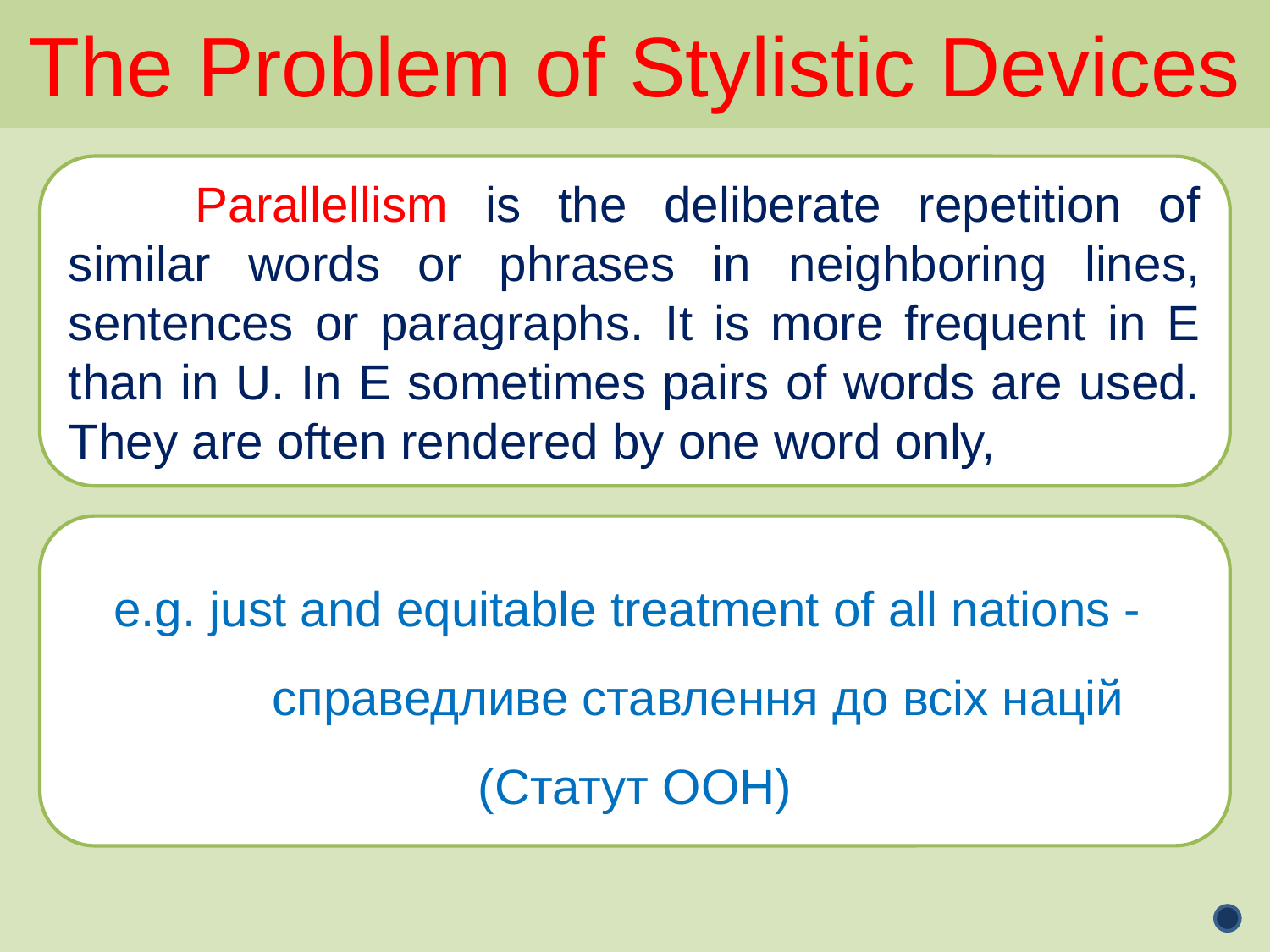

The Problem of Stylistic Devices

	Parallellism is the deliberate repetition of similar words or phrases in neighboring lines, sentences or paragraphs. It is more frequent in E than in U. In E sometimes pairs of words are used. They are often rendered by one word only,

e.g. just and equitable treatment of all nations - 	справедливе ставлення до всіх націй (Статут ООН)